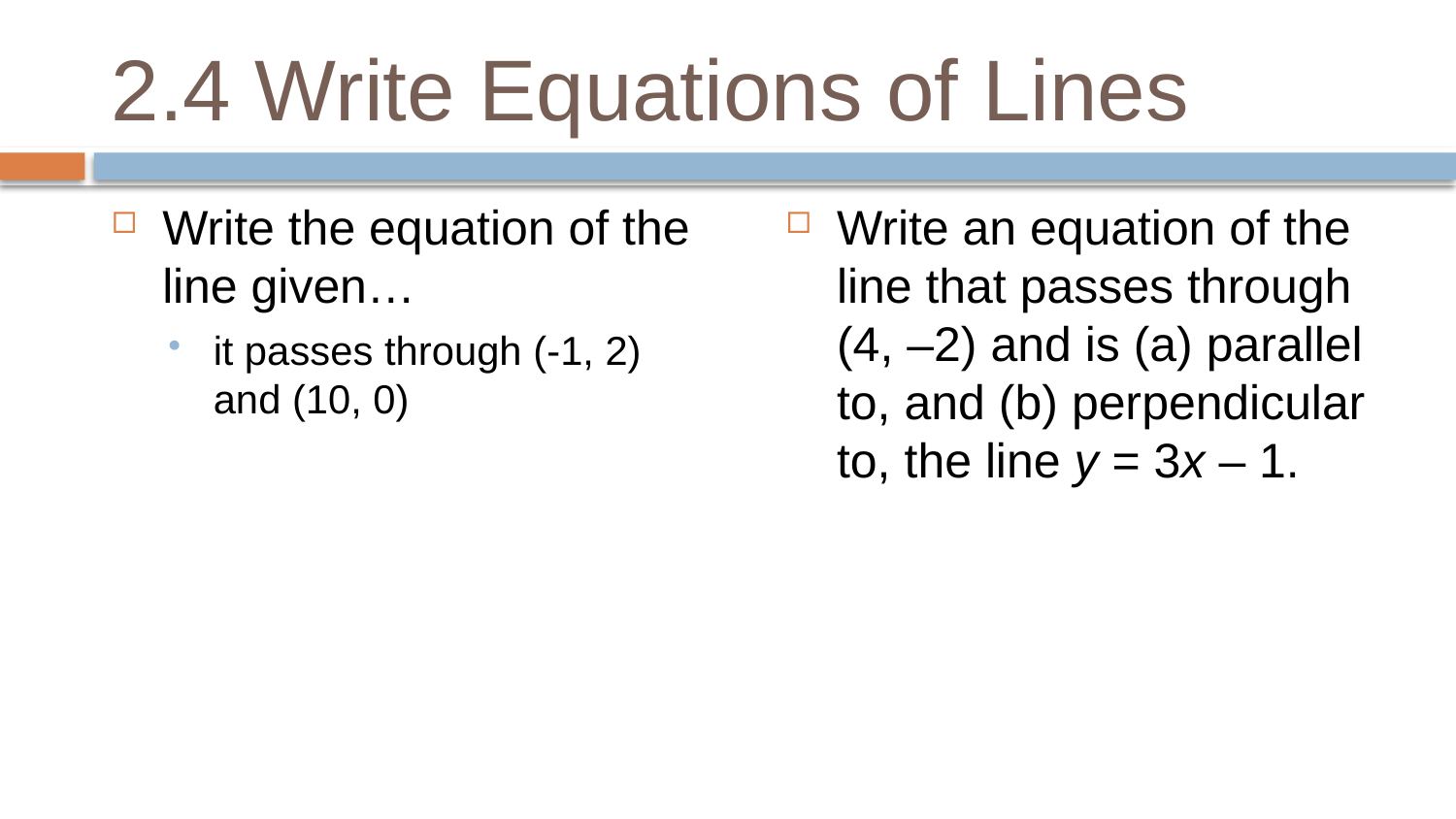

# 2.4 Write Equations of Lines
Write the equation of the line given…
it passes through (-1, 2) and (10, 0)

Write an equation of the line that passes through (4, –2) and is (a) parallel to, and (b) perpendicular to, the line y = 3x – 1.